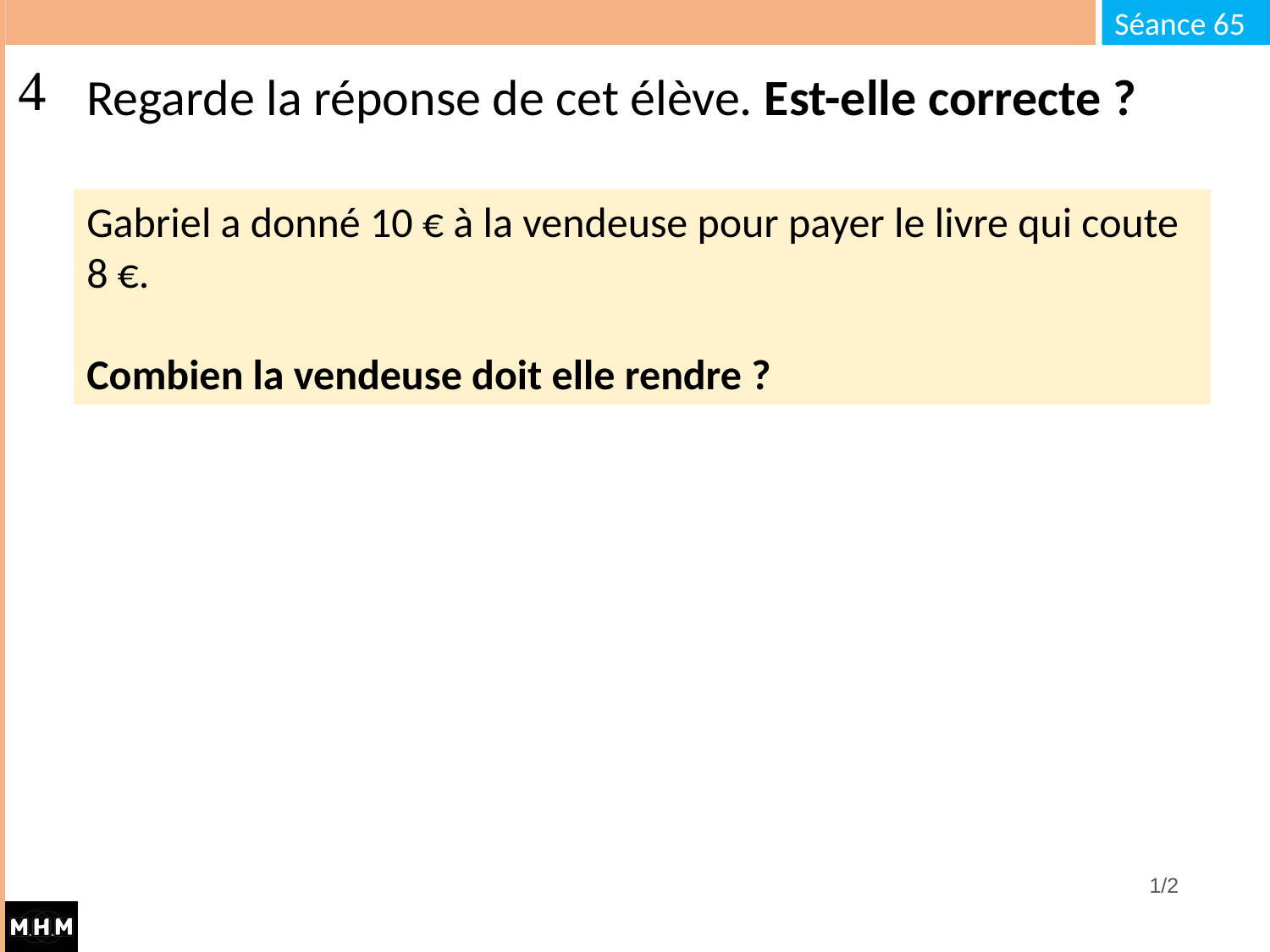

# Regarde la réponse de cet élève. Est-elle correcte ?
Gabriel a donné 10 € à la vendeuse pour payer le livre qui coute 8 €.

Combien la vendeuse doit elle rendre ?
1/2